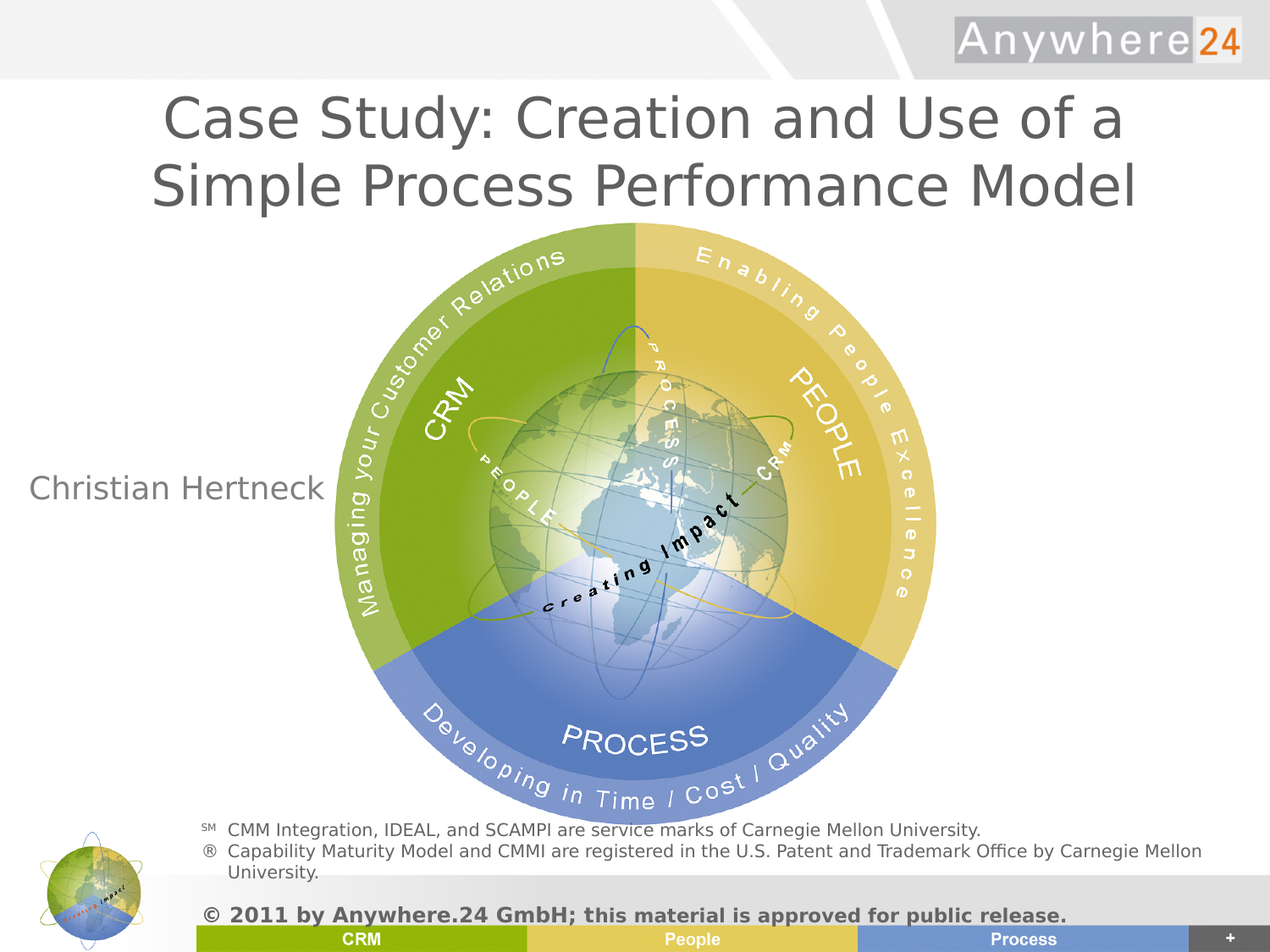

# Case Study: Creation and Use of a Simple Process Performance Model
Christian Hertneck
SM	CMM Integration, IDEAL, and SCAMPI are service marks of Carnegie Mellon University.
®	Capability Maturity Model and CMMI are registered in the U.S. Patent and Trademark Office by Carnegie Mellon University.

© 2011 by Anywhere.24 GmbH; this material is approved for public release.